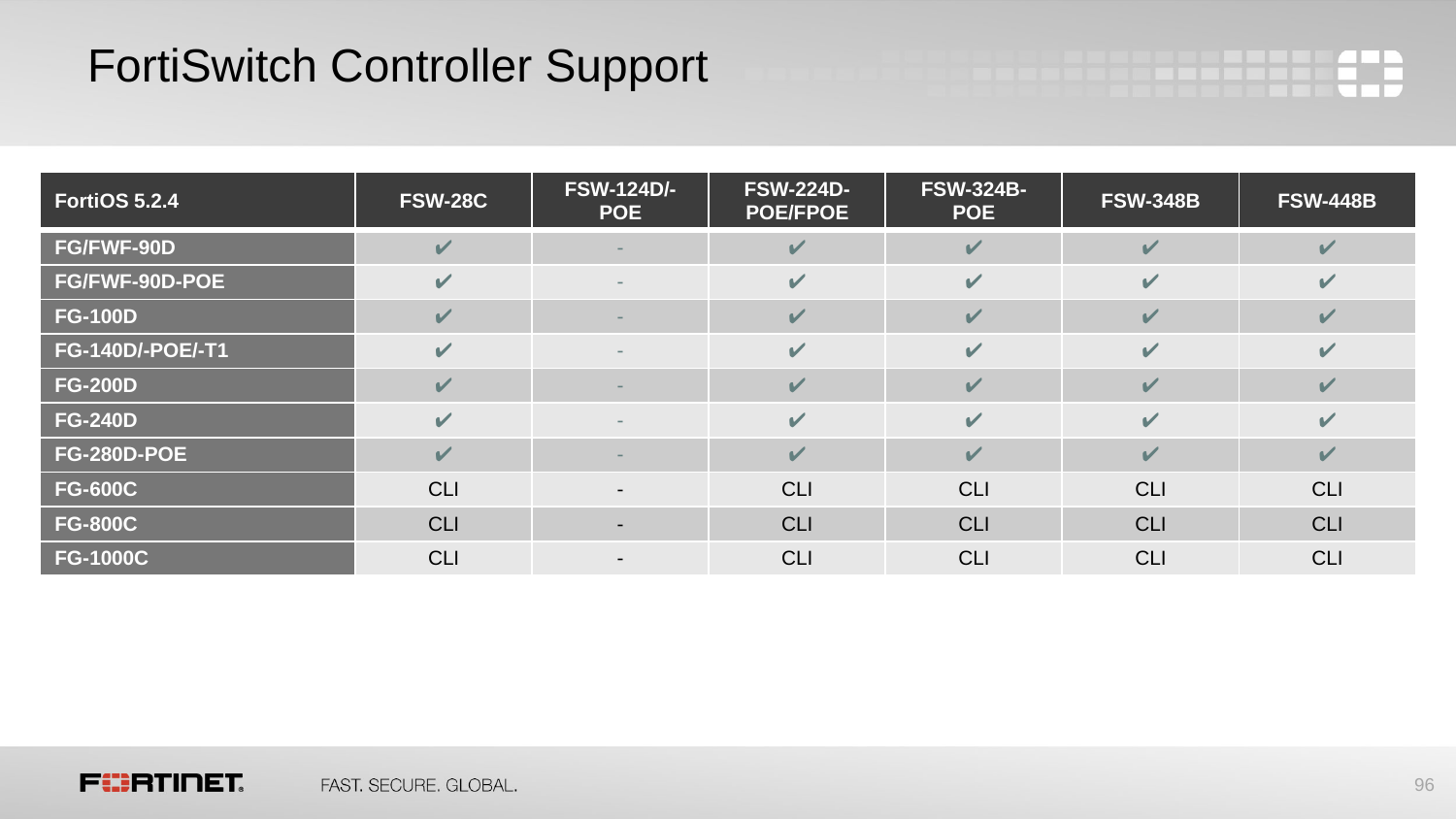

# FortiSwitch Controller Support
| FortiOS 5.2.4 | FSW-28C | FSW-124D/-POE | FSW-224D-POE/FPOE | FSW-324B-POE | FSW-348B | FSW-448B |
| --- | --- | --- | --- | --- | --- | --- |
| FG/FWF-90D | ✔ | - | ✔ | ✔ | ✔ | ✔ |
| FG/FWF-90D-POE | ✔ | - | ✔ | ✔ | ✔ | ✔ |
| FG-100D | ✔ | - | ✔ | ✔ | ✔ | ✔ |
| FG-140D/-POE/-T1 | ✔ | - | ✔ | ✔ | ✔ | ✔ |
| FG-200D | ✔ | - | ✔ | ✔ | ✔ | ✔ |
| FG-240D | ✔ | - | ✔ | ✔ | ✔ | ✔ |
| FG-280D-POE | ✔ | - | ✔ | ✔ | ✔ | ✔ |
| FG-600C | CLI | - | CLI | CLI | CLI | CLI |
| FG-800C | CLI | - | CLI | CLI | CLI | CLI |
| FG-1000C | CLI | - | CLI | CLI | CLI | CLI |